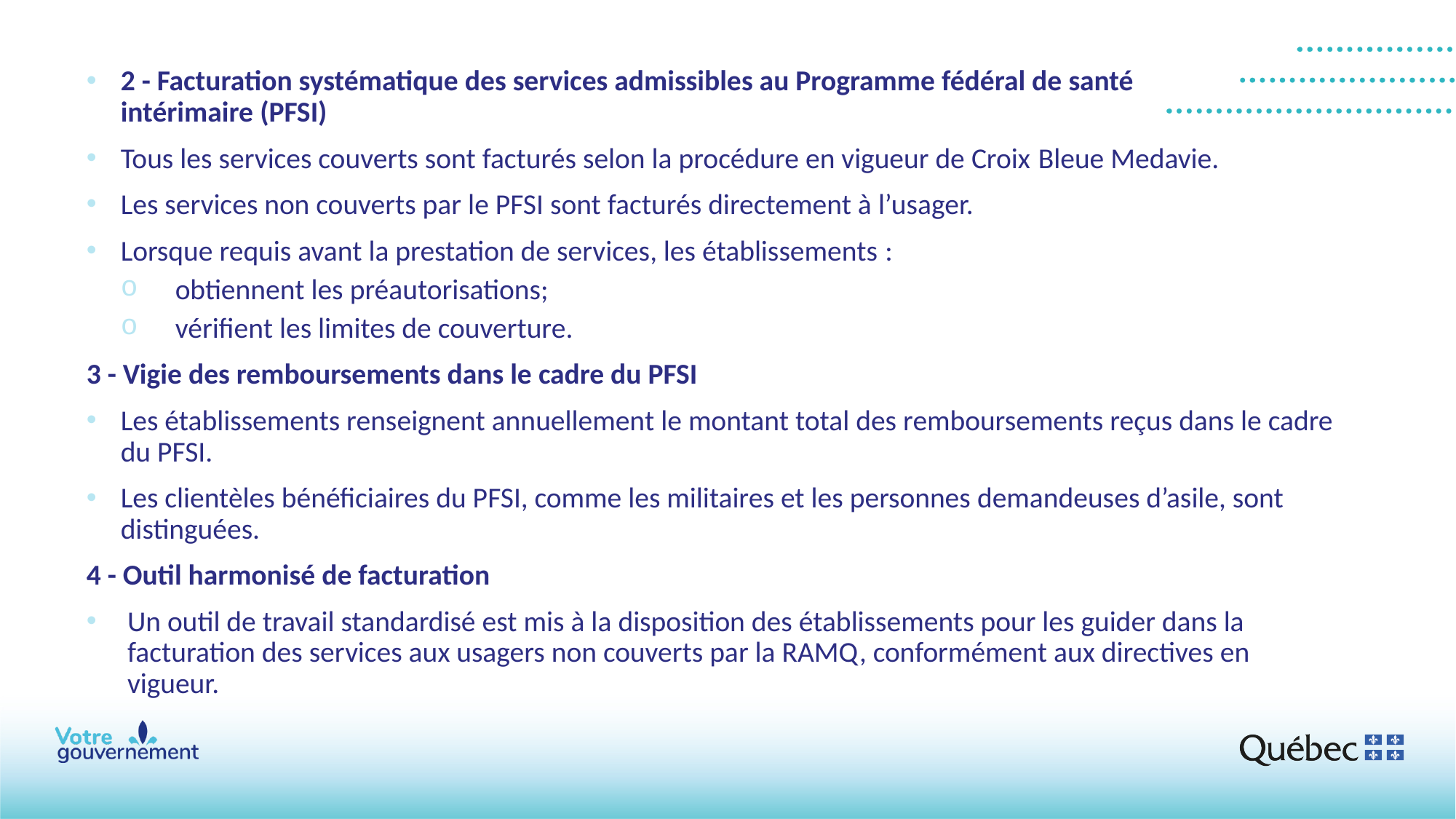

2 - Facturation systématique des services admissibles au Programme fédéral de santé intérimaire (PFSI)
Tous les services couverts sont facturés selon la procédure en vigueur de Croix Bleue Medavie.
Les services non couverts par le PFSI sont facturés directement à l’usager.
Lorsque requis avant la prestation de services, les établissements :
obtiennent les préautorisations;
vérifient les limites de couverture.
3 - Vigie des remboursements dans le cadre du PFSI
Les établissements renseignent annuellement le montant total des remboursements reçus dans le cadre du PFSI.
Les clientèles bénéficiaires du PFSI, comme les militaires et les personnes demandeuses d’asile, sont distinguées.
4 - Outil harmonisé de facturation
Un outil de travail standardisé est mis à la disposition des établissements pour les guider dans la facturation des services aux usagers non couverts par la RAMQ, conformément aux directives en vigueur.